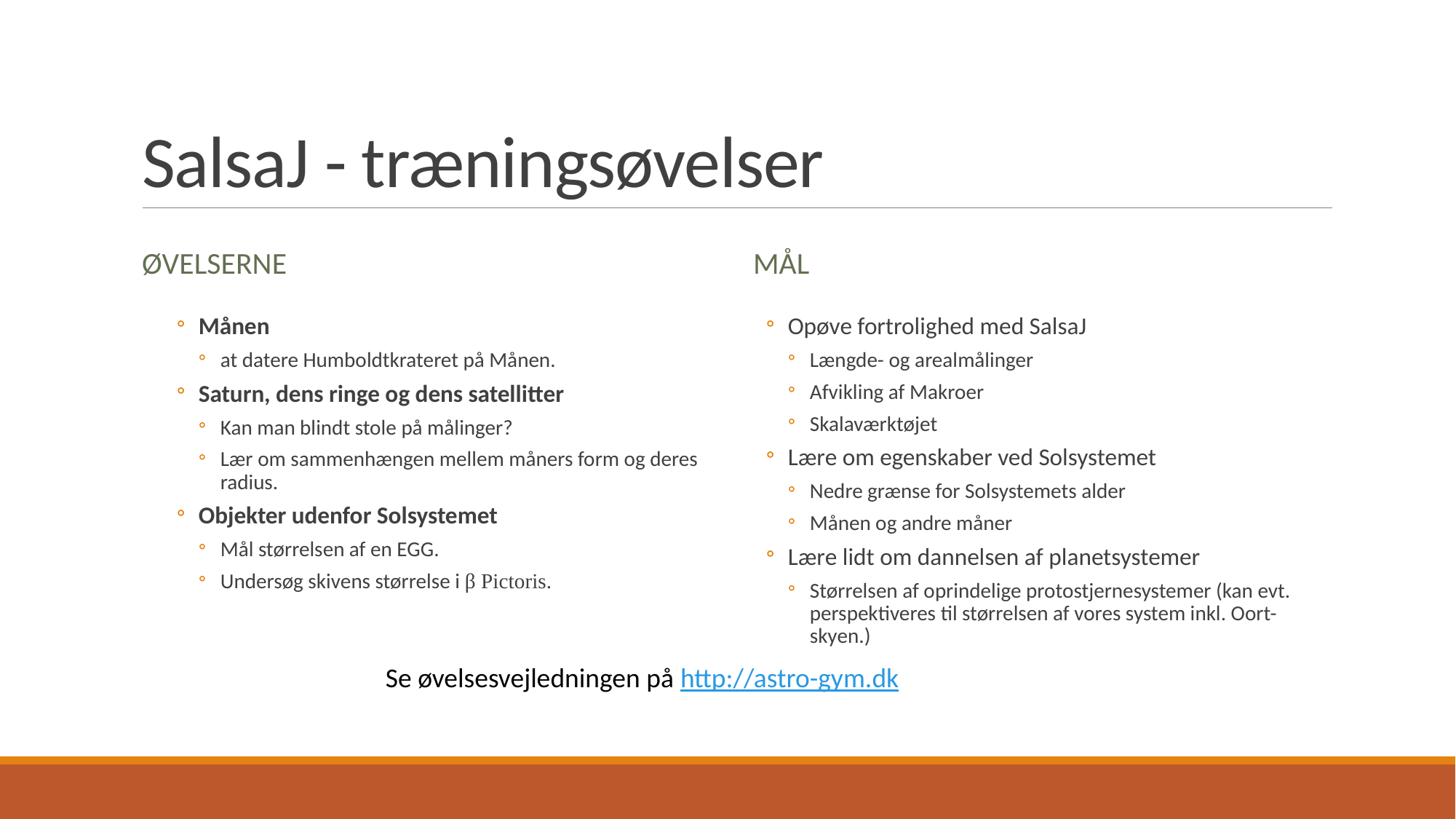

# SalsaJ - træningsøvelser
Øvelserne
Mål
Månen
at datere Humboldtkrateret på Månen.
Saturn, dens ringe og dens satellitter
Kan man blindt stole på målinger?
Lær om sammenhængen mellem måners form og deres radius.
Objekter udenfor Solsystemet
Mål størrelsen af en EGG.
Undersøg skivens størrelse i β Pictoris.

Opøve fortrolighed med SalsaJ
Længde- og arealmålinger
Afvikling af Makroer
Skalaværktøjet
Lære om egenskaber ved Solsystemet
Nedre grænse for Solsystemets alder
Månen og andre måner
Lære lidt om dannelsen af planetsystemer
Størrelsen af oprindelige protostjernesystemer (kan evt. perspektiveres til størrelsen af vores system inkl. Oort-skyen.)
Se øvelsesvejledningen på http://astro-gym.dk